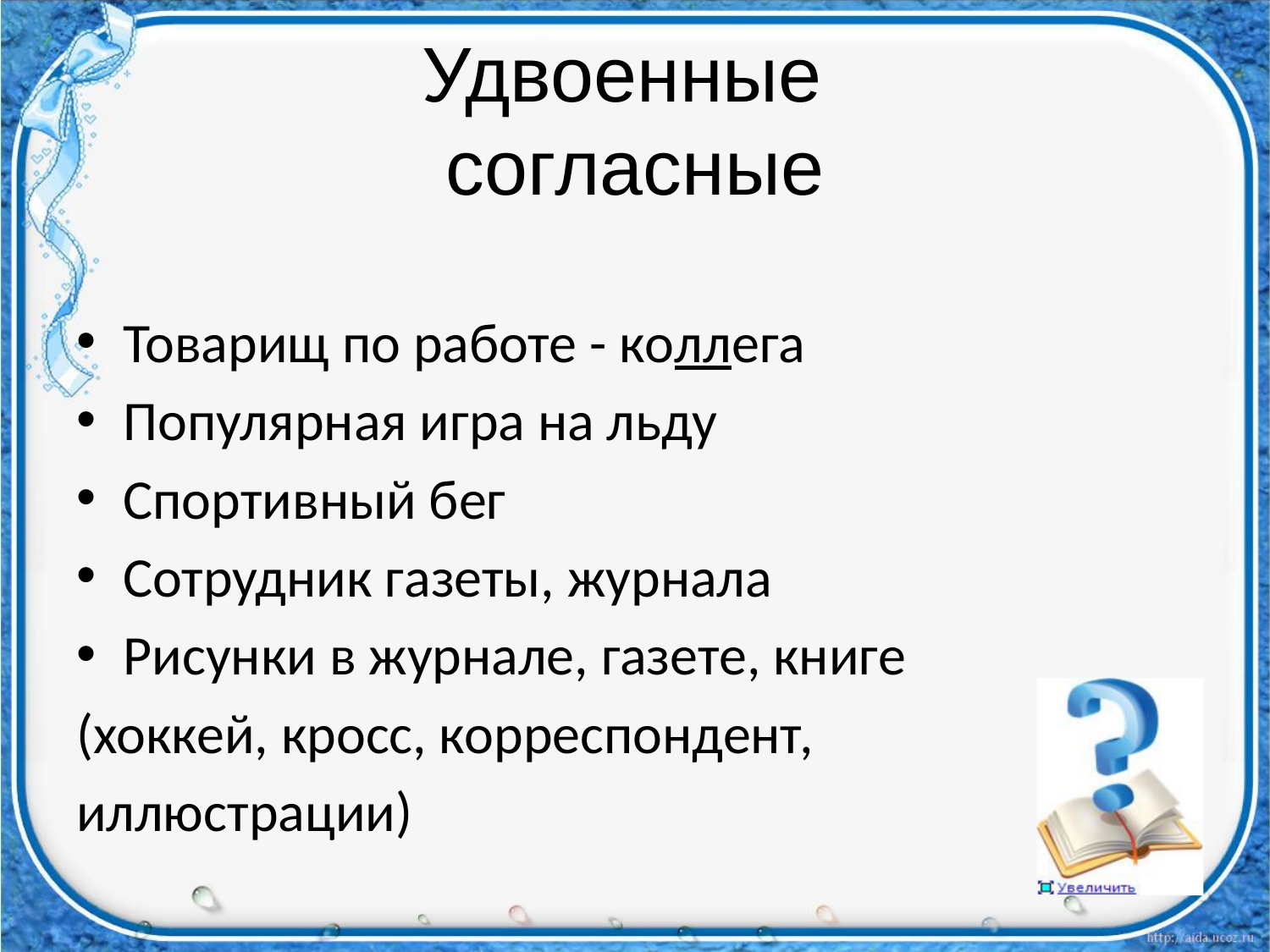

# Удвоенные согласные

Товарищ по работе - коллега
Популярная игра на льду
Спортивный бег
Сотрудник газеты, журнала
Рисунки в журнале, газете, книге
(хоккей, кросс, корреспондент,
иллюстрации)